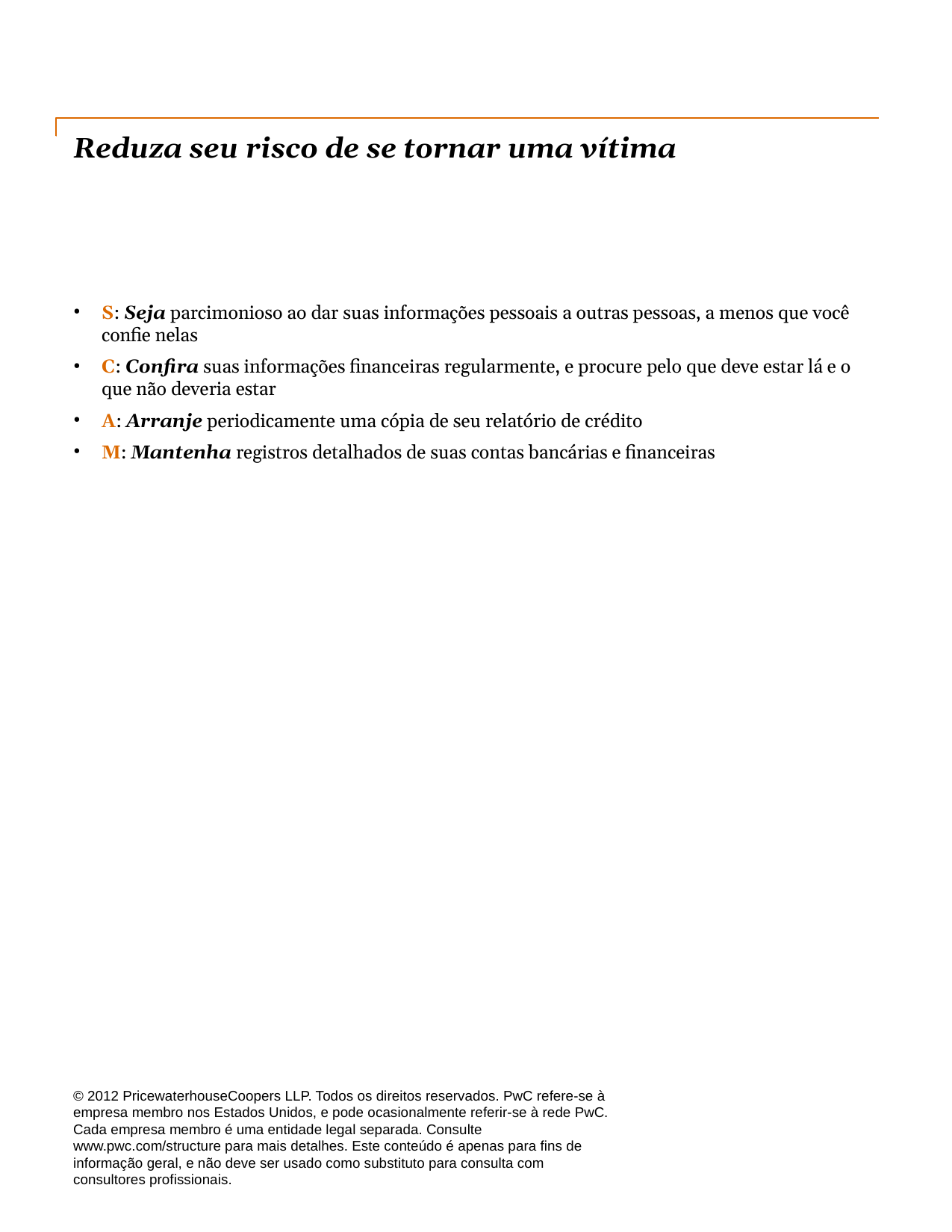

# Reduza seu risco de se tornar uma vítima
S: Seja parcimonioso ao dar suas informações pessoais a outras pessoas, a menos que você confie nelas
C: Confira suas informações financeiras regularmente, e procure pelo que deve estar lá e o que não deveria estar
A: Arranje periodicamente uma cópia de seu relatório de crédito
M: Mantenha registros detalhados de suas contas bancárias e financeiras
© 2012 PricewaterhouseCoopers LLP. Todos os direitos reservados. PwC refere-se à empresa membro nos Estados Unidos, e pode ocasionalmente referir-se à rede PwC. Cada empresa membro é uma entidade legal separada. Consulte www.pwc.com/structure para mais detalhes. Este conteúdo é apenas para fins de informação geral, e não deve ser usado como substituto para consulta com consultores profissionais.